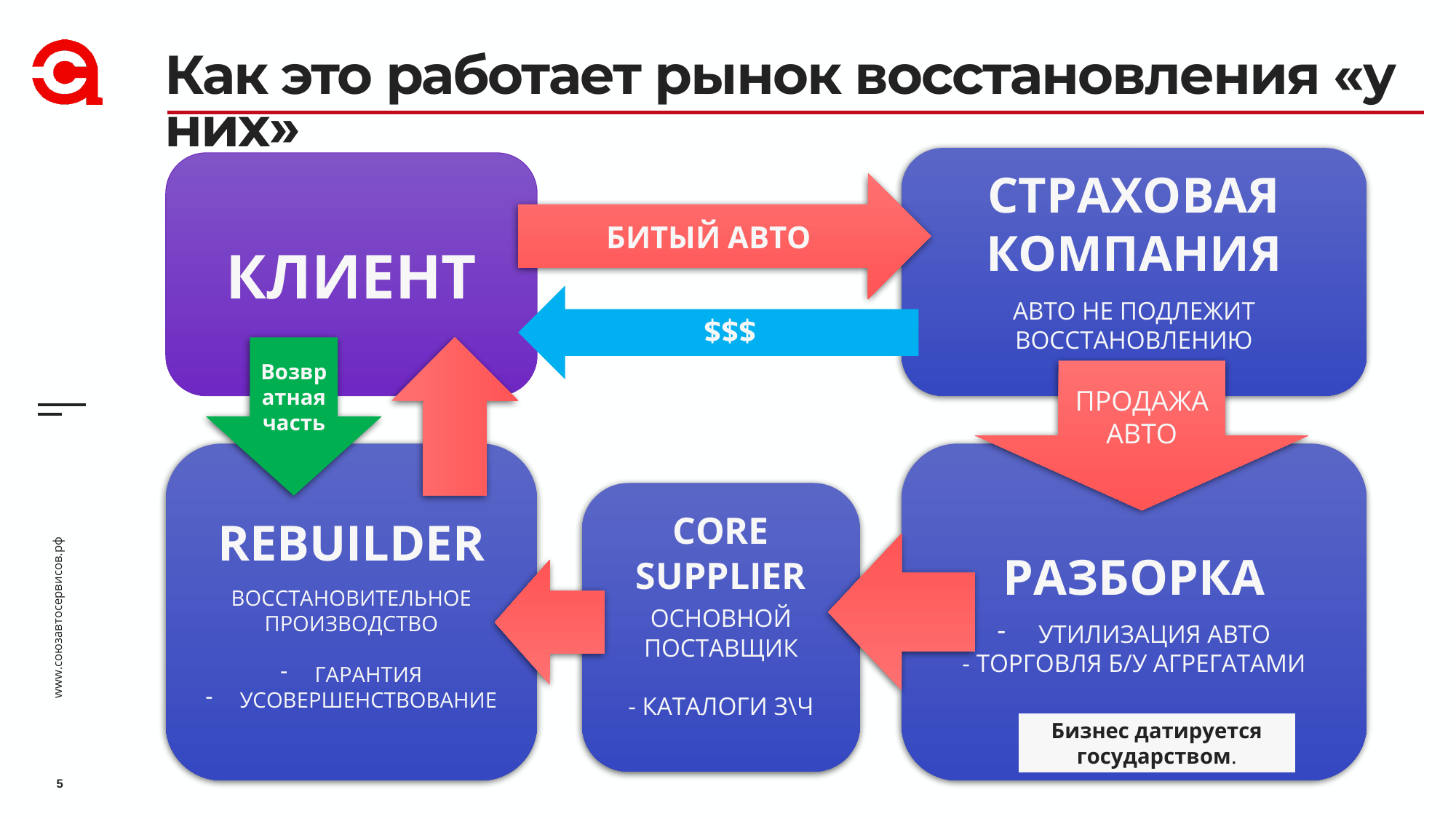

# Как это работает рынок восстановления «у них»

СТРАХОВАЯ КОМПАНИЯ

АВТО НЕ ПОДЛЕЖИТ ВОССТАНОВЛЕНИЮ

КЛИЕНТ
БИТЫЙ АВТО
$$$
Возвратная часть

ПРОДАЖА
АВТО
REBUILDER

ВОССТАНОВИТЕЛЬНОЕ ПРОИЗВОДСТВО

ГАРАНТИЯ
УСОВЕРШЕНСТВОВАНИЕ
РАЗБОРКА

УТИЛИЗАЦИЯ АВТО
- ТОРГОВЛЯ Б/У АГРЕГАТАМИ
CORE SUPPLIER
ОСНОВНОЙ ПОСТАВЩИК

- КАТАЛОГИ З\Ч

Бизнес датируется государством.